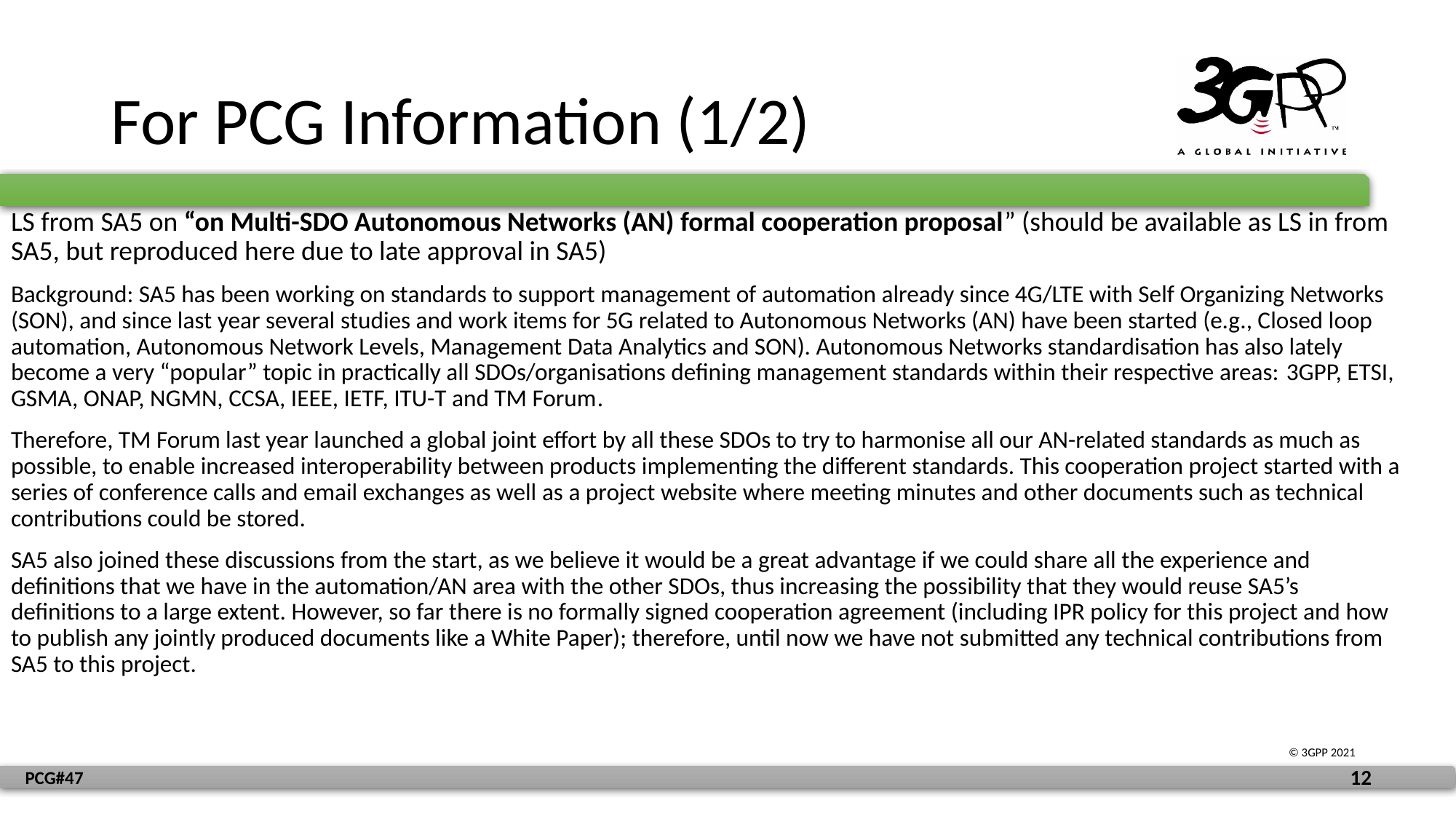

# For PCG Information (1/2)
LS from SA5 on “on Multi-SDO Autonomous Networks (AN) formal cooperation proposal” (should be available as LS in from SA5, but reproduced here due to late approval in SA5)
Background: SA5 has been working on standards to support management of automation already since 4G/LTE with Self Organizing Networks (SON), and since last year several studies and work items for 5G related to Autonomous Networks (AN) have been started (e.g., Closed loop automation, Autonomous Network Levels, Management Data Analytics and SON). Autonomous Networks standardisation has also lately become a very “popular” topic in practically all SDOs/organisations defining management standards within their respective areas: 3GPP, ETSI, GSMA, ONAP, NGMN, CCSA, IEEE, IETF, ITU-T and TM Forum.
Therefore, TM Forum last year launched a global joint effort by all these SDOs to try to harmonise all our AN-related standards as much as possible, to enable increased interoperability between products implementing the different standards. This cooperation project started with a series of conference calls and email exchanges as well as a project website where meeting minutes and other documents such as technical contributions could be stored.
SA5 also joined these discussions from the start, as we believe it would be a great advantage if we could share all the experience and definitions that we have in the automation/AN area with the other SDOs, thus increasing the possibility that they would reuse SA5’s definitions to a large extent. However, so far there is no formally signed cooperation agreement (including IPR policy for this project and how to publish any jointly produced documents like a White Paper); therefore, until now we have not submitted any technical contributions from SA5 to this project.